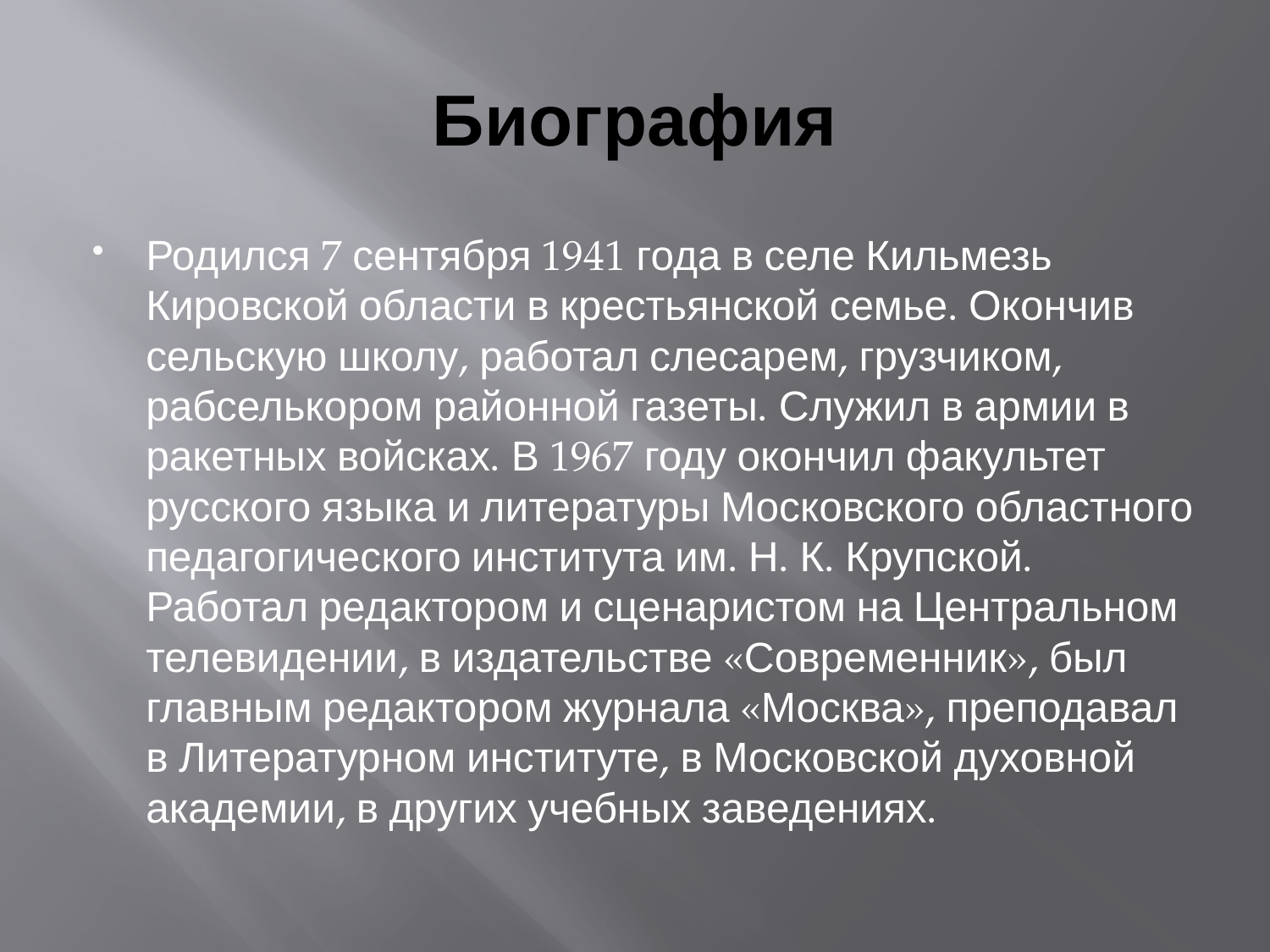

# Биография
Родился 7 сентября 1941 года в селе Кильмезь Кировской области в крестьянской семье. Окончив сельскую школу, работал слесарем, грузчиком, рабселькором районной газеты. Служил в армии в ракетных войсках. В 1967 году окончил факультет русского языка и литературы Московского областного педагогического института им. Н. К. Крупской. Работал редактором и сценаристом на Центральном телевидении, в издательстве «Современник», был главным редактором журнала «Москва», преподавал в Литературном институте, в Московской духовной академии, в других учебных заведениях.